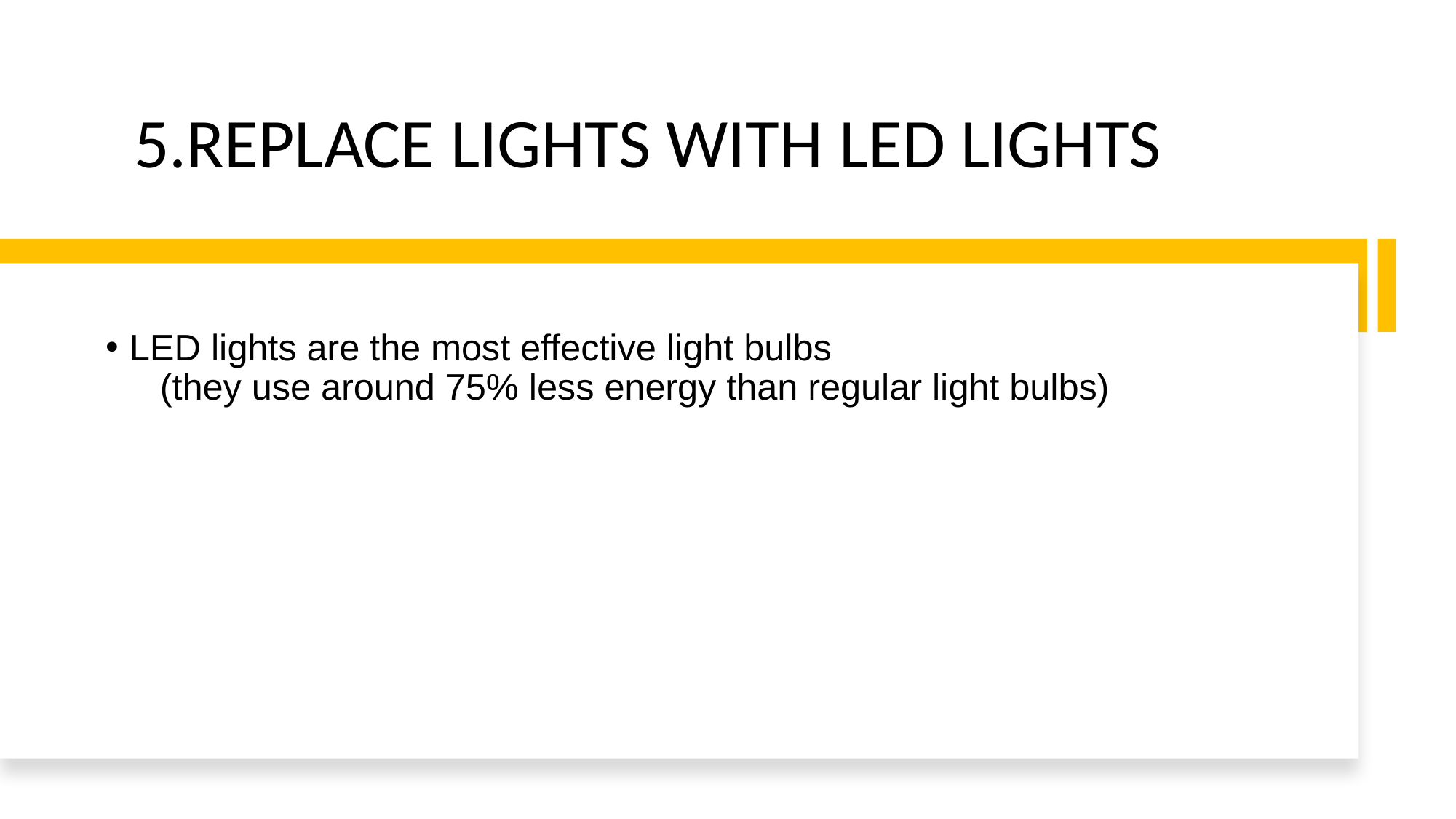

# 5.REPLACE LIGHTS WITH LED LIGHTS

LED lights are the most effective light bulbs                                                 (they use around 75% less energy than regular light bulbs)